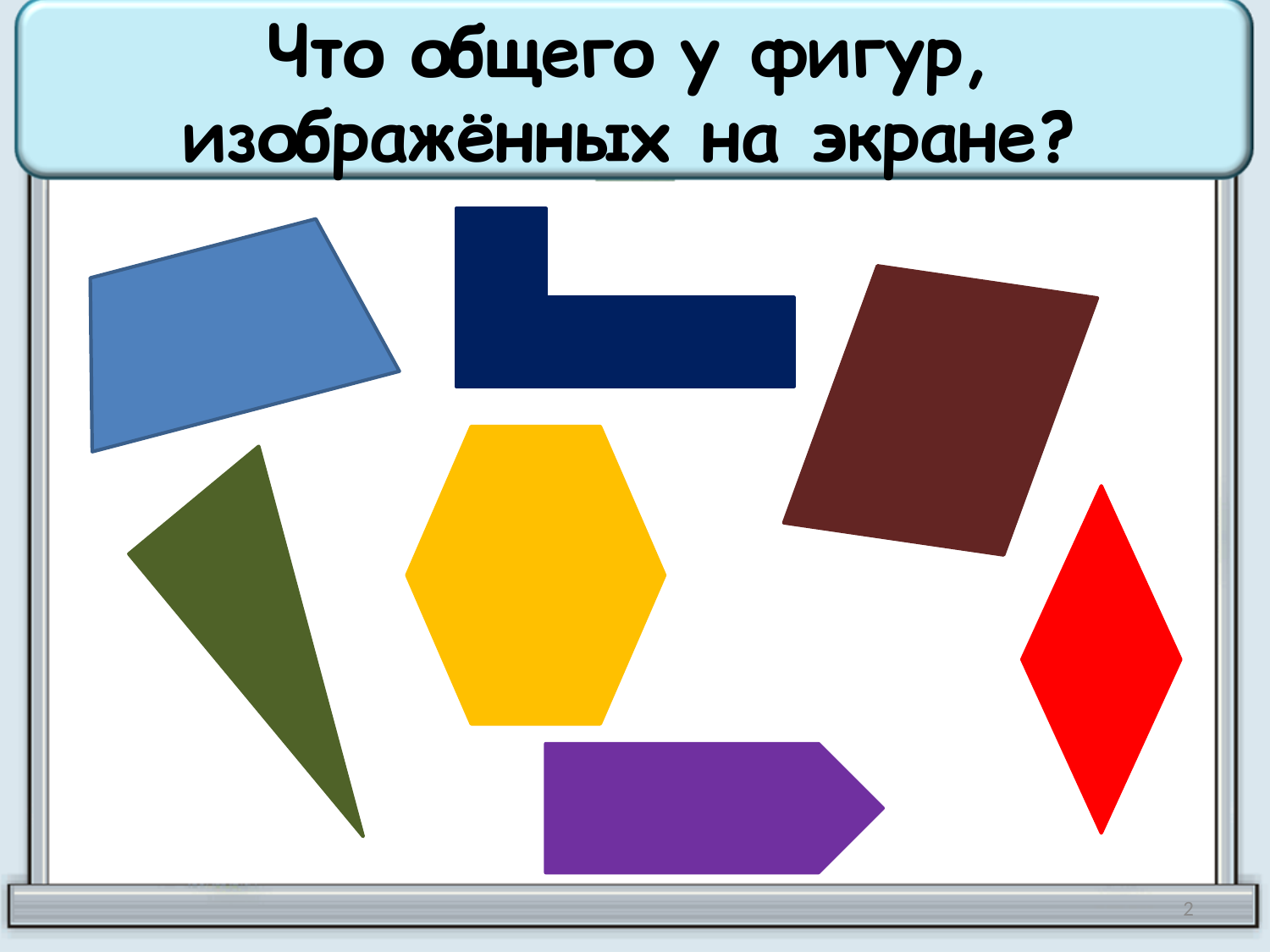

Что общего у фигур, изображённых на экране?

2